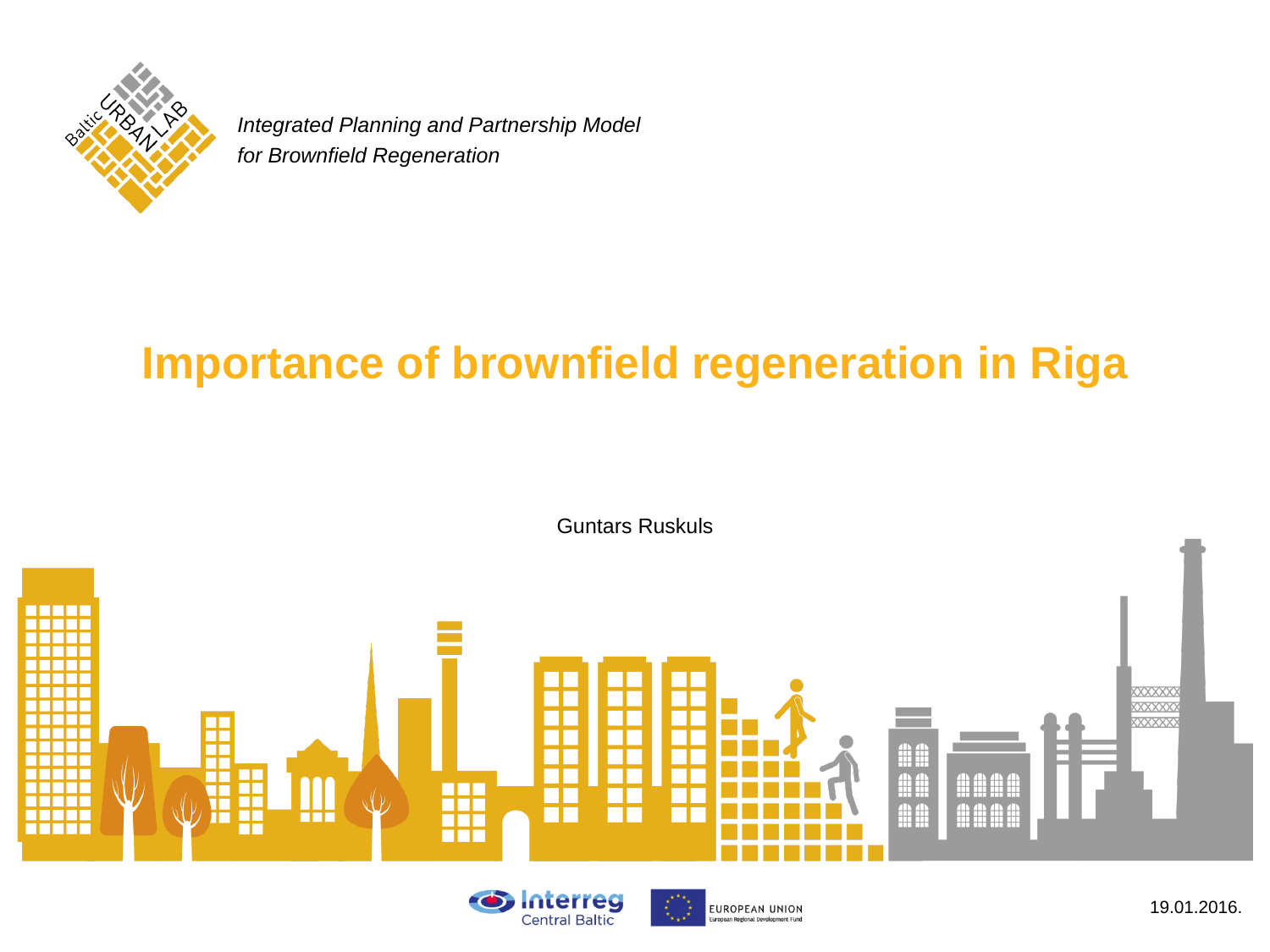

# Importance of brownfield regeneration in Riga
Guntars Ruskuls
19.01.2016.